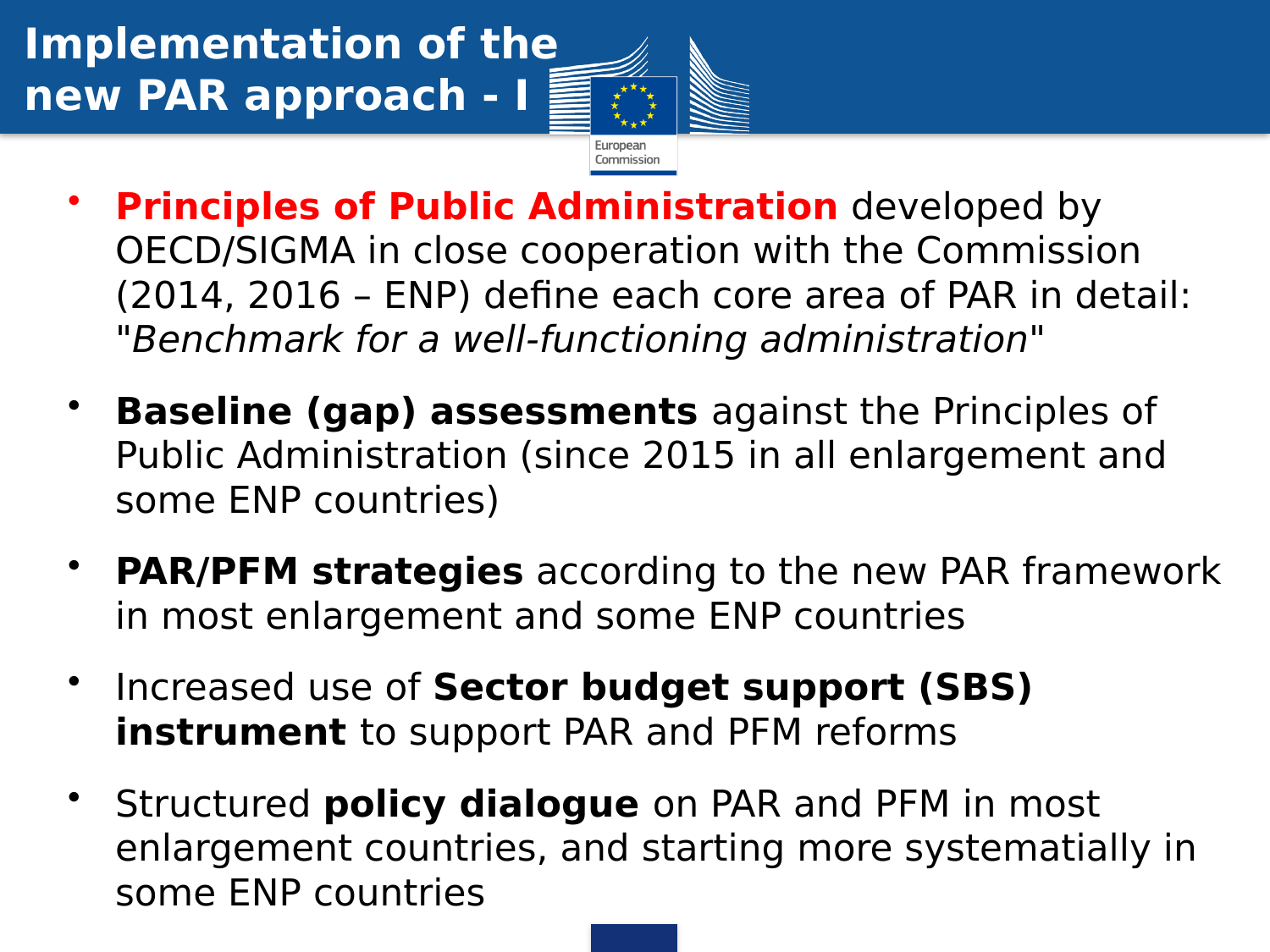

# Implementation of the new PAR approach - I
Principles of Public Administration developed by OECD/SIGMA in close cooperation with the Commission (2014, 2016 – ENP) define each core area of PAR in detail: "Benchmark for a well-functioning administration"

Baseline (gap) assessments against the Principles of Public Administration (since 2015 in all enlargement and some ENP countries)

PAR/PFM strategies according to the new PAR framework in most enlargement and some ENP countries

Increased use of Sector budget support (SBS) instrument to support PAR and PFM reforms

Structured policy dialogue on PAR and PFM in most enlargement countries, and starting more systematially in some ENP countries